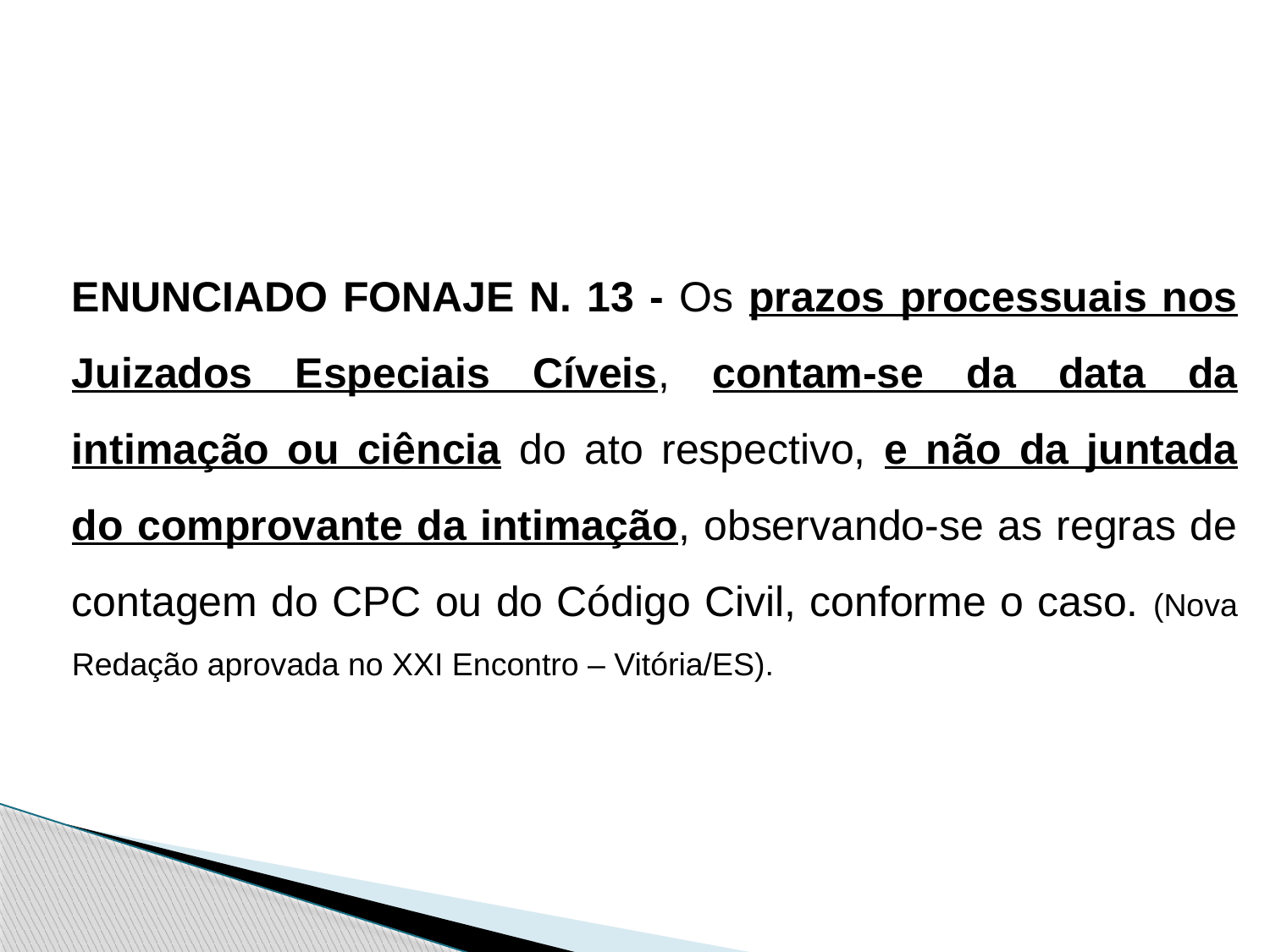

ENUNCIADO FONAJE N. 13 - Os prazos processuais nos Juizados Especiais Cíveis, contam-se da data da intimação ou ciência do ato respectivo, e não da juntada do comprovante da intimação, observando-se as regras de contagem do CPC ou do Código Civil, conforme o caso. (Nova Redação aprovada no XXI Encontro – Vitória/ES).